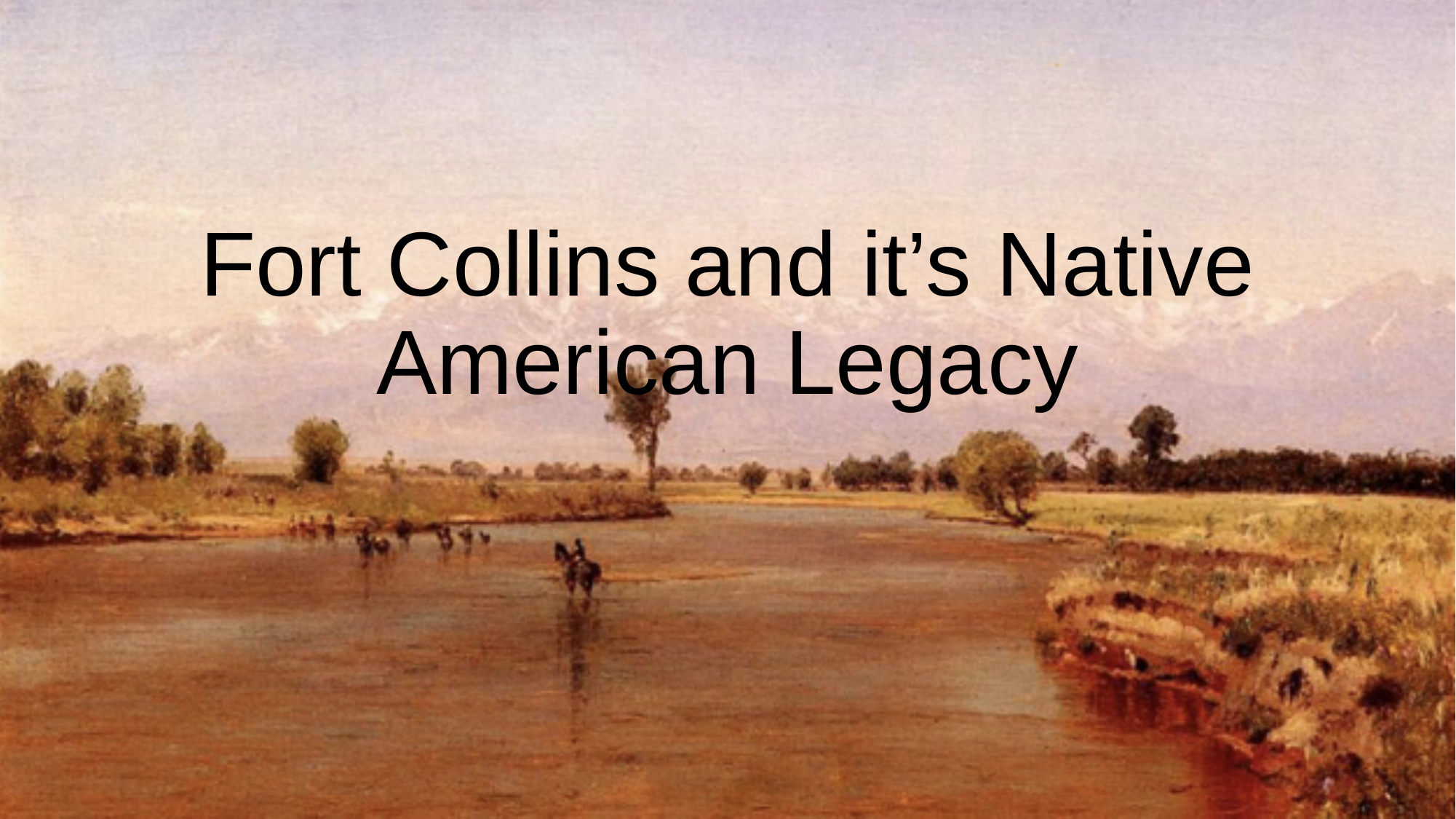

# Fort Collins and it’s Native American Legacy